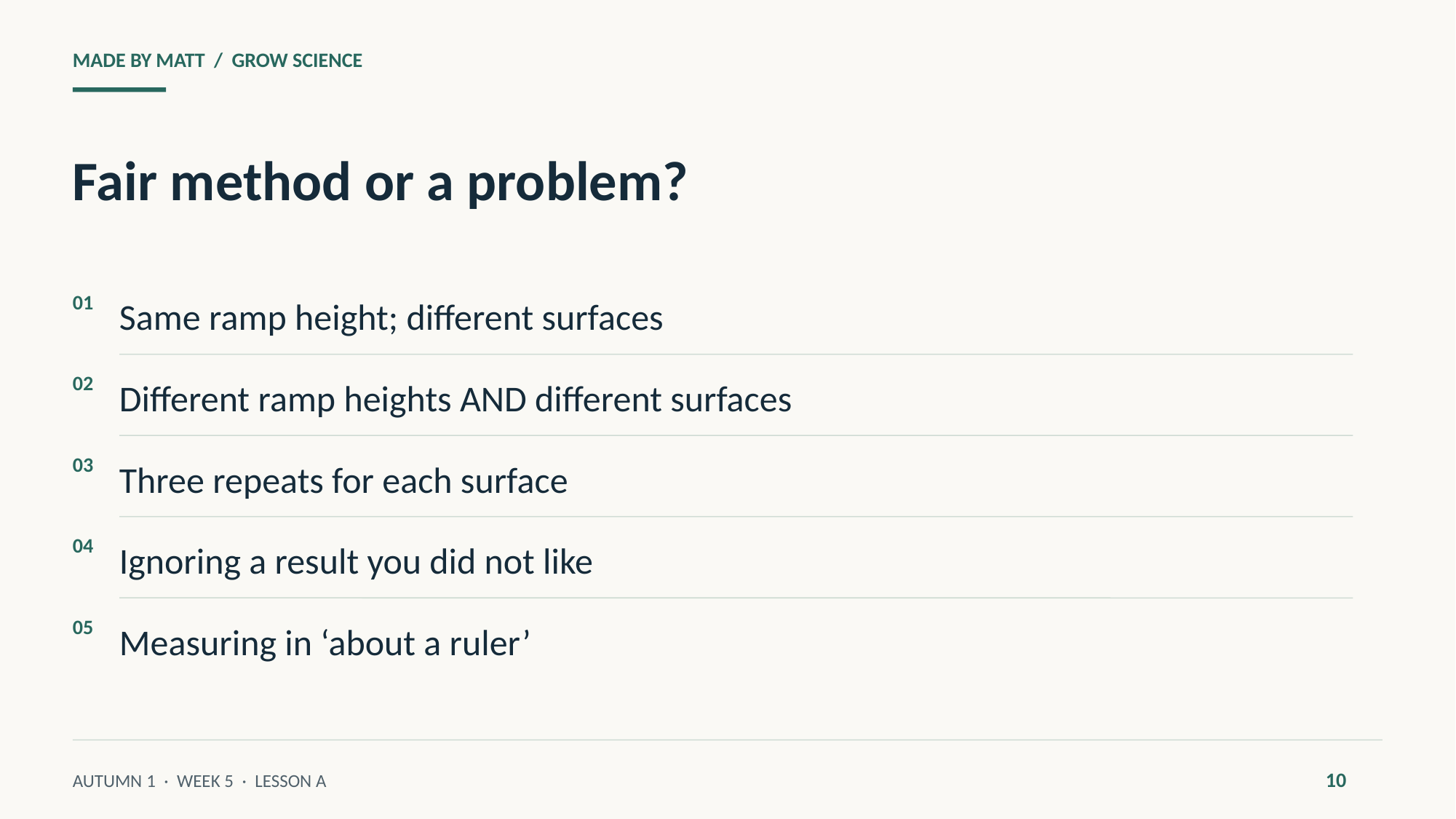

MADE BY MATT  /  GROW SCIENCE

Fair method or a problem?
Same ramp height; different surfaces
01

Different ramp heights AND different surfaces
02

Three repeats for each surface
03

Ignoring a result you did not like
04

Measuring in ‘about a ruler’
05

10
AUTUMN 1  ·  WEEK 5  ·  LESSON A